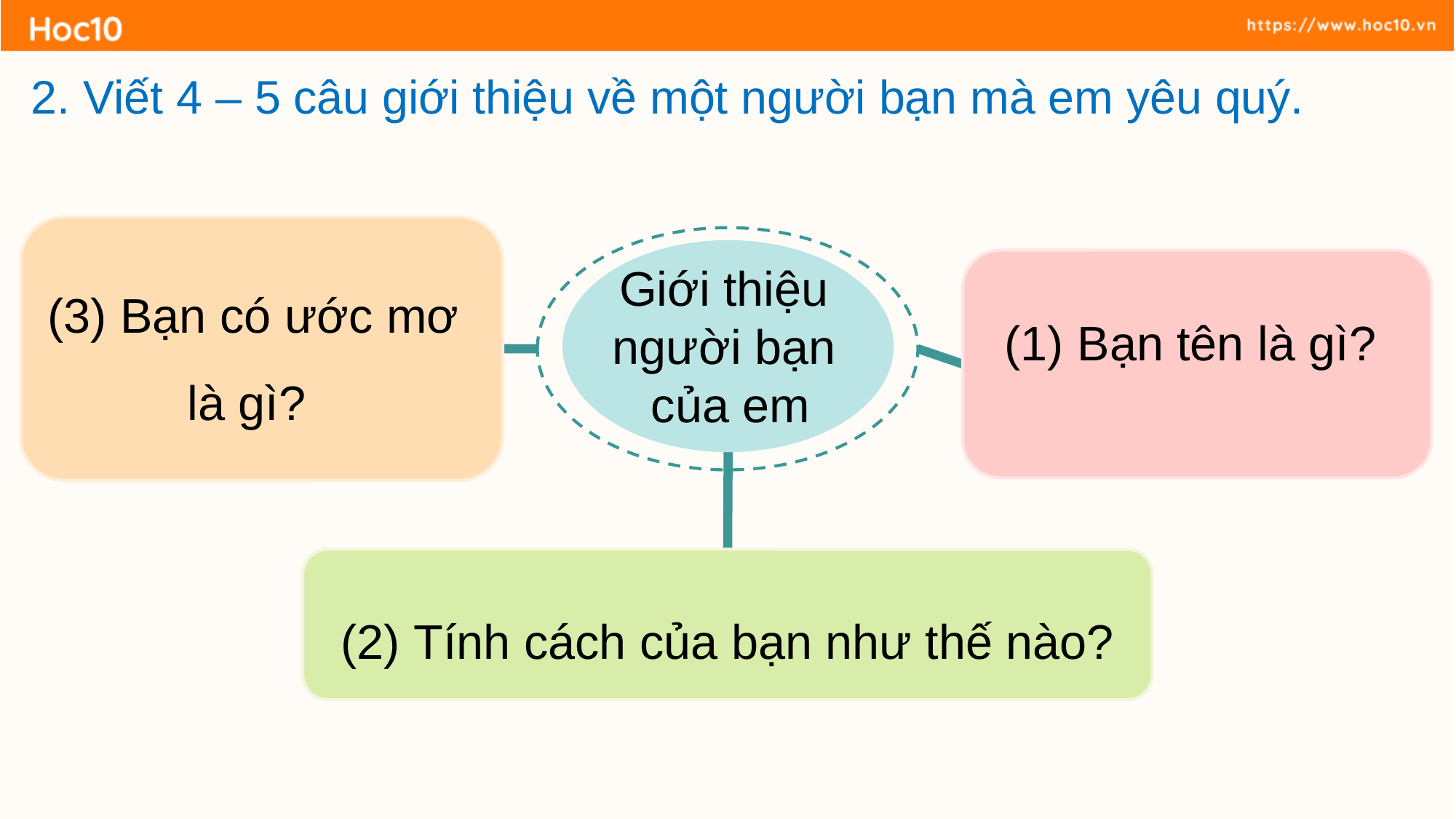

2. Viết 4 – 5 câu giới thiệu về một người bạn mà em yêu quý.

(3) Bạn có ước mơ là gì?

Giới thiệu
người bạn
của em

(1) Bạn tên là gì?

(2) Tính cách của bạn như thế nào?